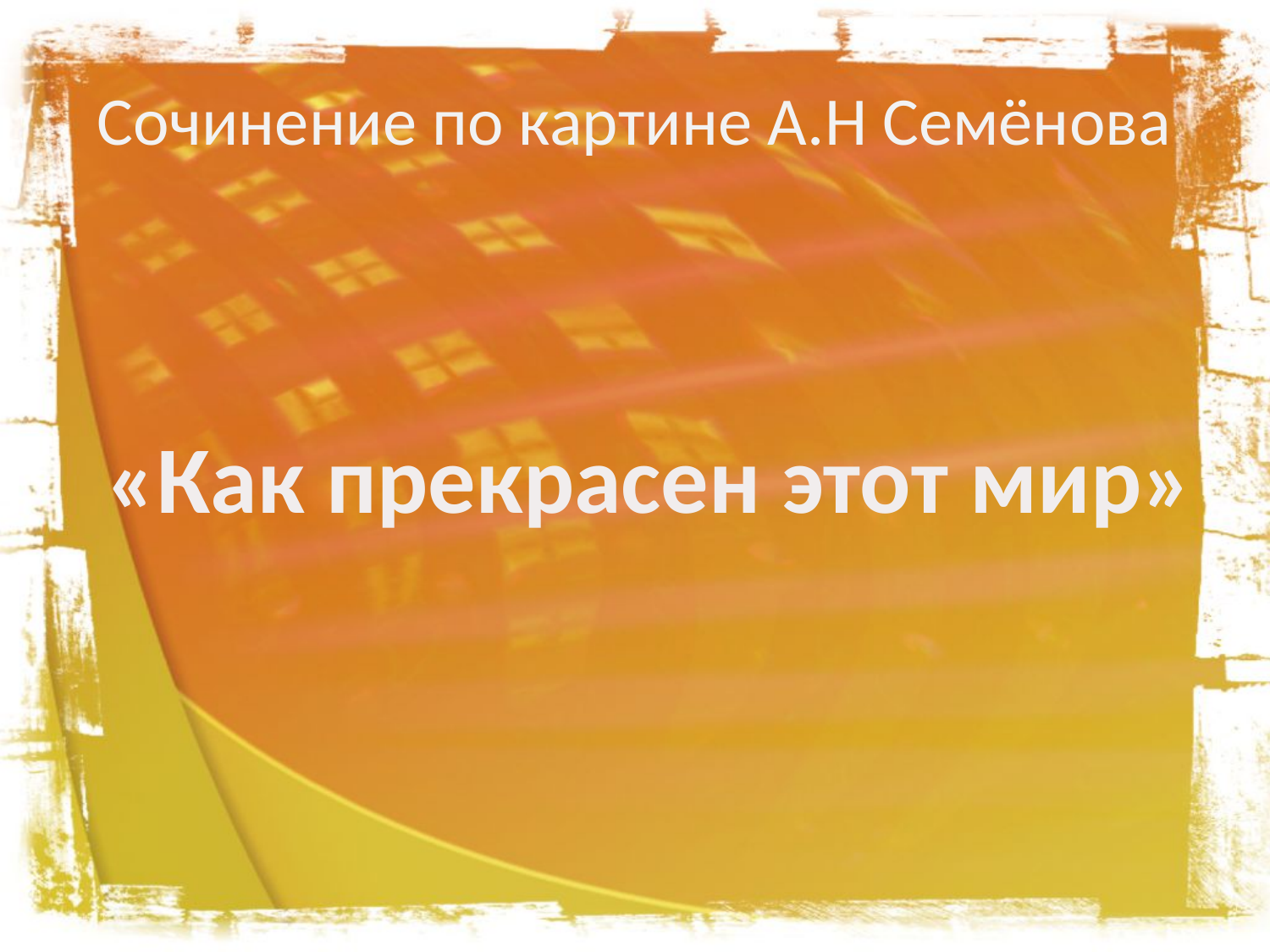

# Сочинение по картине А.Н Семёнова

«Как прекрасен этот мир»